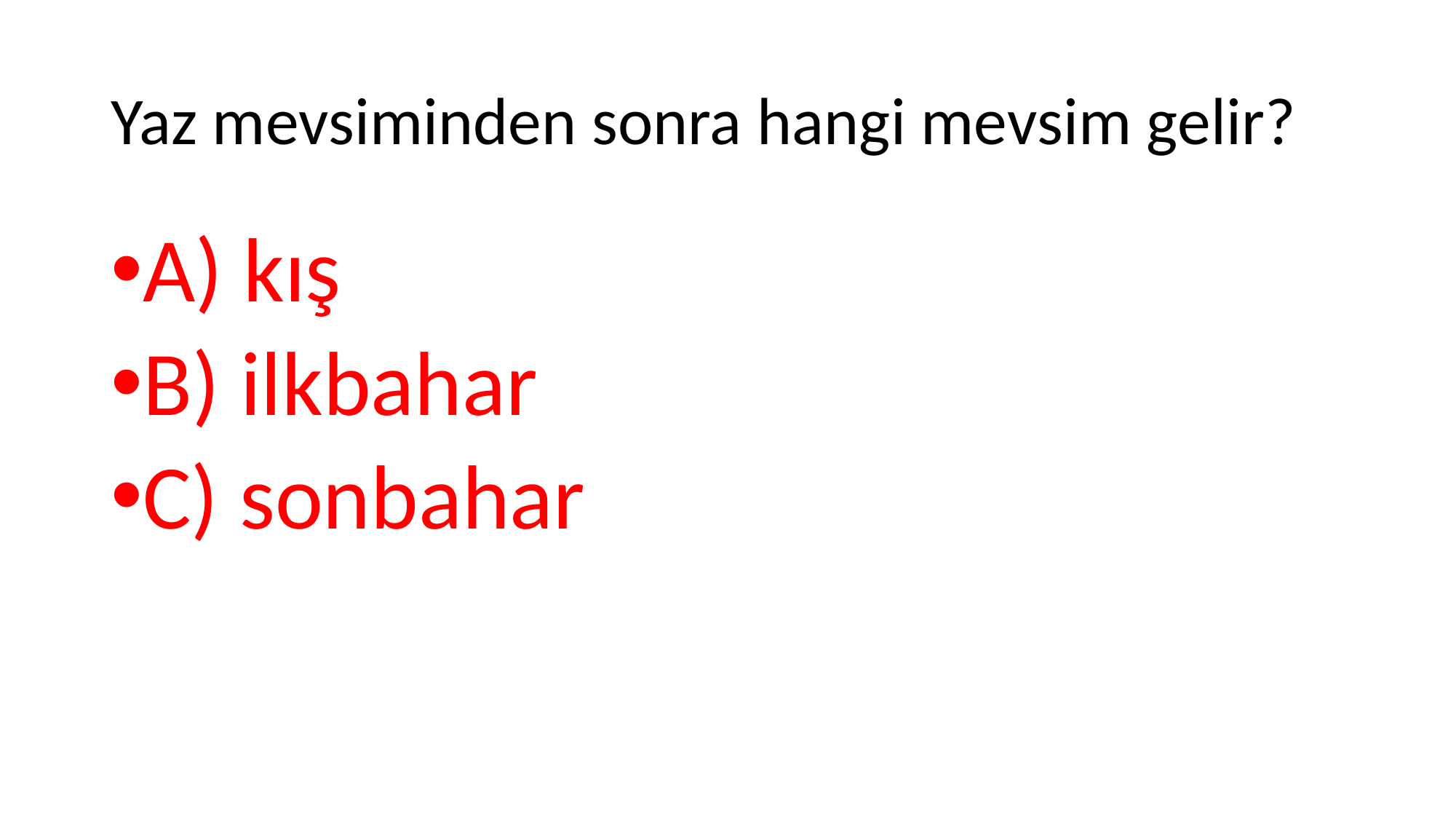

# Yaz mevsiminden sonra hangi mevsim gelir?
A) kış
B) ilkbahar
C) sonbahar